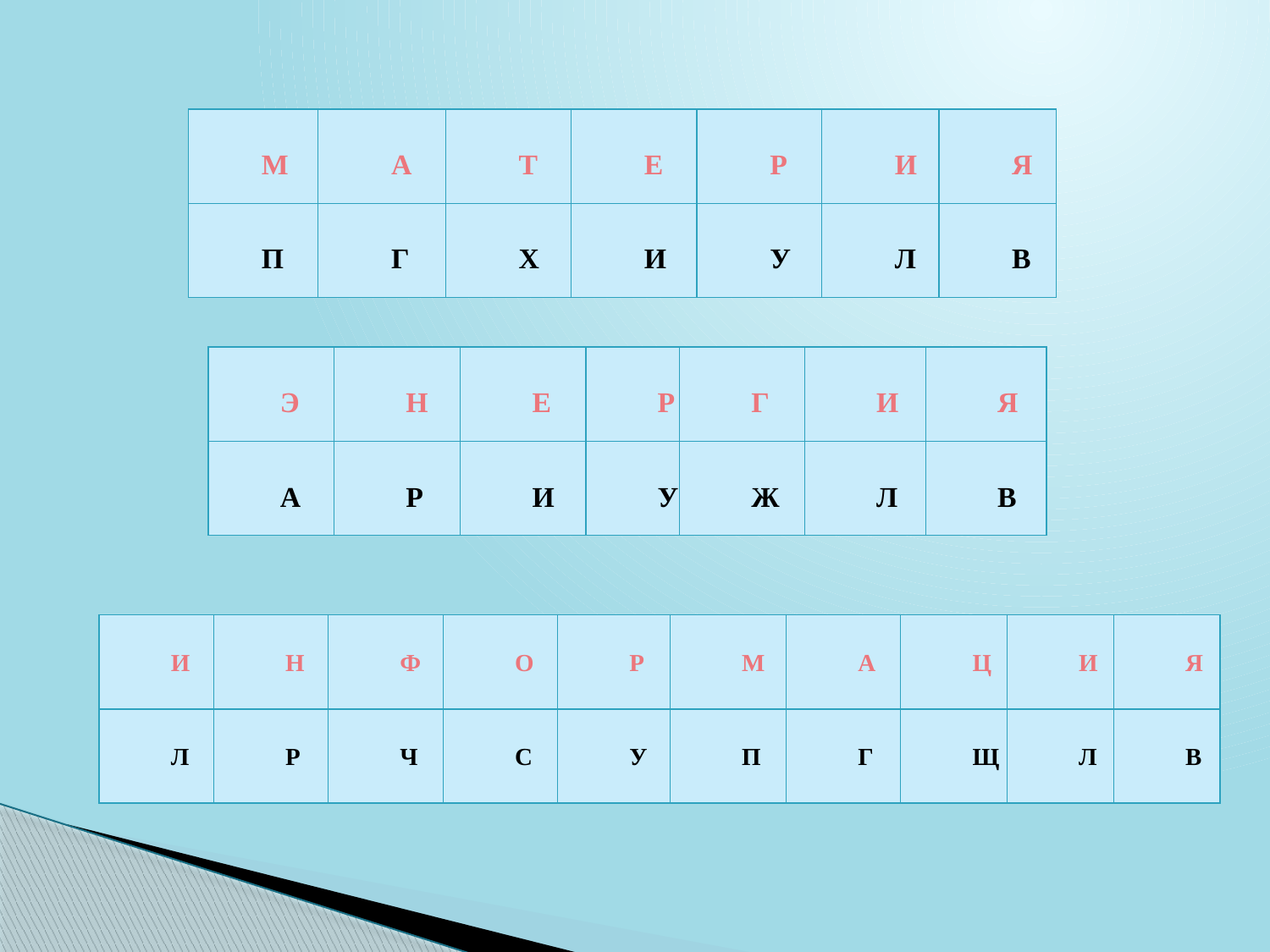

| М | А | Т | Е | Р | И | Я |
| --- | --- | --- | --- | --- | --- | --- |
| П | Г | Х | И | У | Л | В |
| Э | Н | Е | Р | Г | И | Я |
| --- | --- | --- | --- | --- | --- | --- |
| А | Р | И | У | Ж | Л | В |
| И | Н | Ф | О | Р | М | А | Ц | И | Я |
| --- | --- | --- | --- | --- | --- | --- | --- | --- | --- |
| Л | Р | Ч | С | У | П | Г | Щ | Л | В |